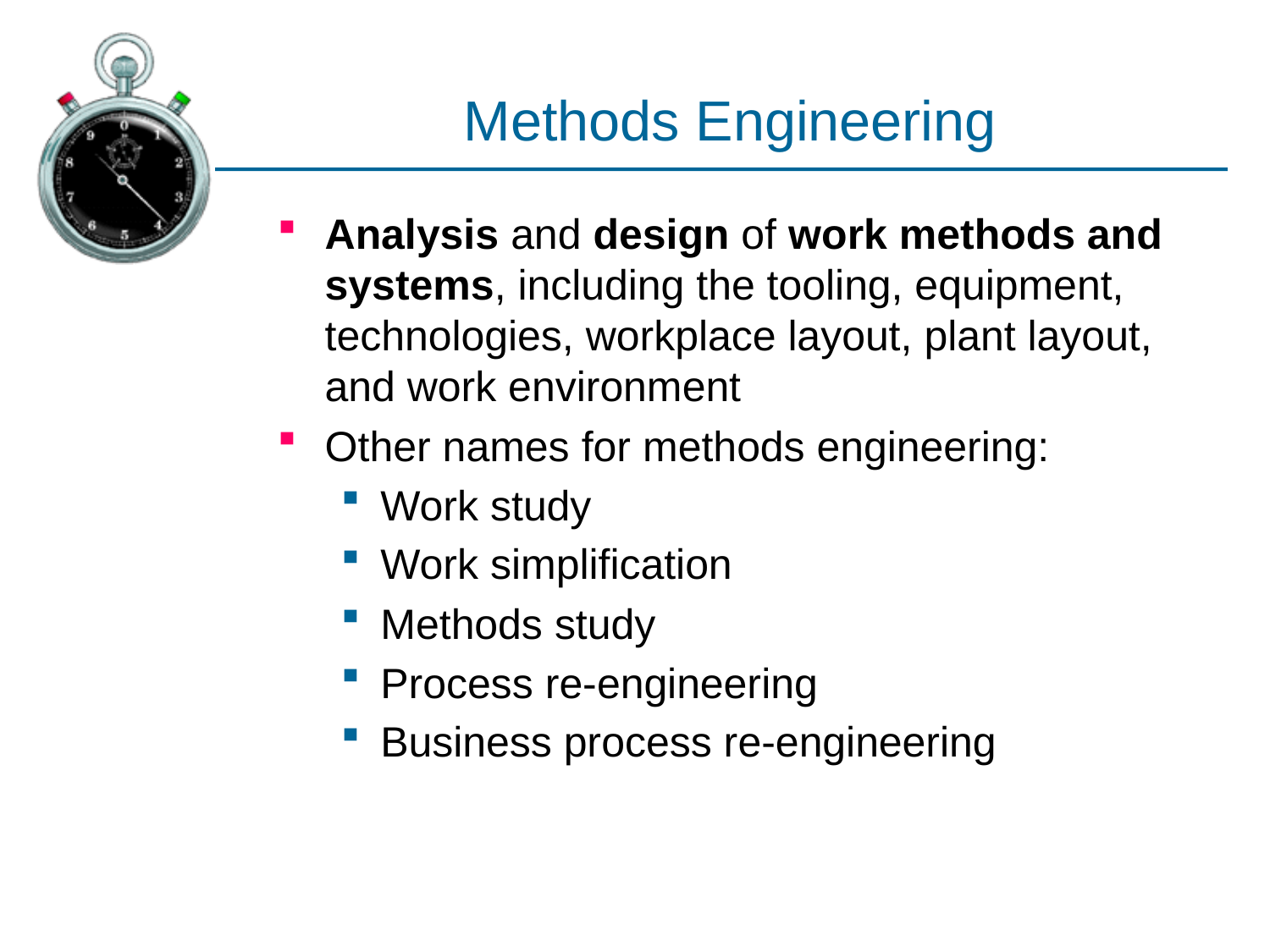

# Methods Engineering
Analysis and design of work methods and systems, including the tooling, equipment, technologies, workplace layout, plant layout, and work environment
Other names for methods engineering:
Work study
Work simplification
Methods study
Process re-engineering
Business process re-engineering